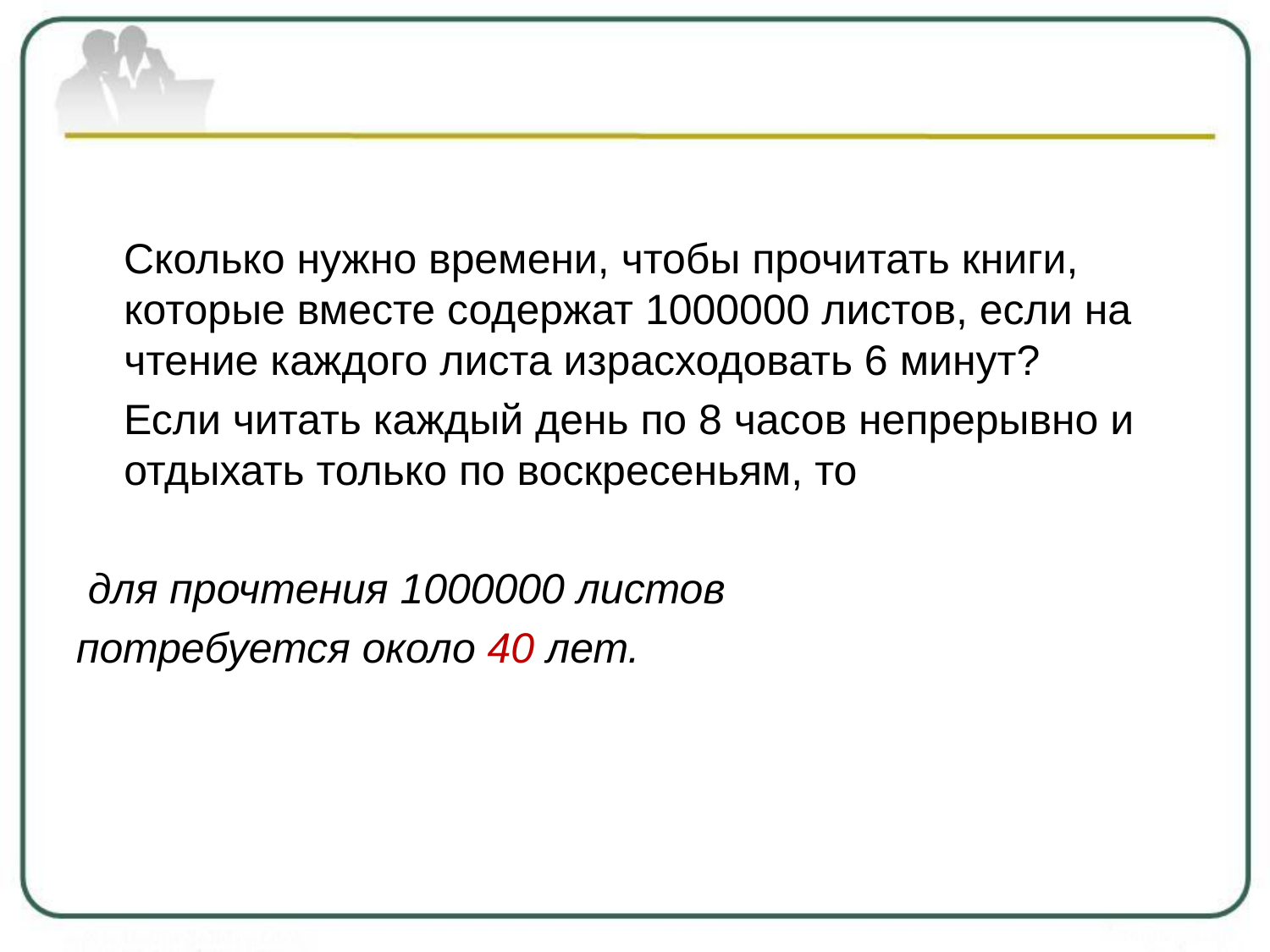

#

    Сколько нужно времени, чтобы прочитать книги, которые вместе содержат 1000000 листов, если на чтение каждого листа израсходовать 6 минут?
    Если читать каждый день по 8 часов непрерывно и отдыхать только по воскресеньям, то

 для прочтения 1000000 листов
потребуется около 40 лет.